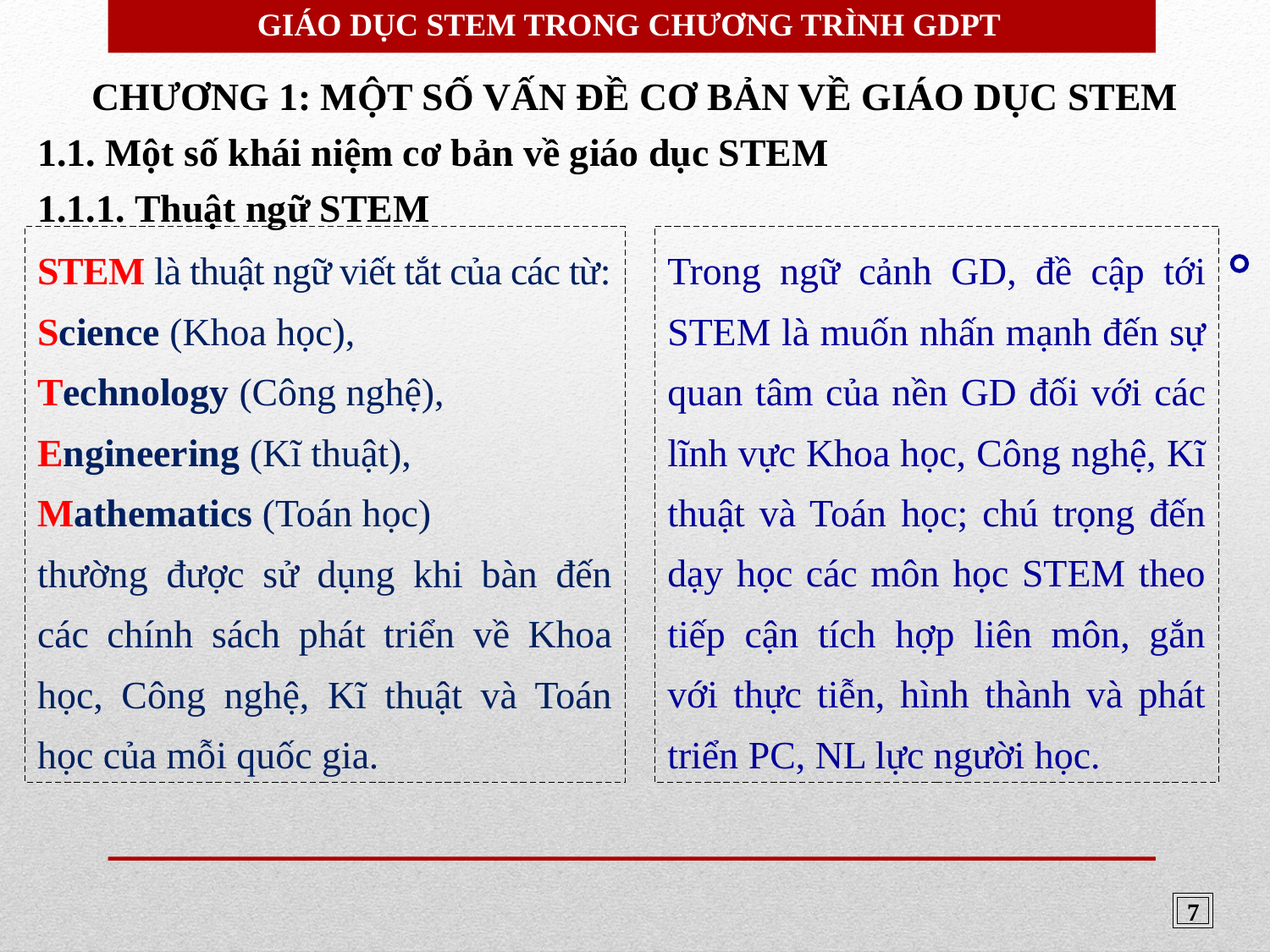

GIÁO DỤC STEM TRONG CHƯƠNG TRÌNH GDPT
CHƯƠNG 1: MỘT SỐ VẤN ĐỀ CƠ BẢN VỀ GIÁO DỤC STEM
1.1. Một số khái niệm cơ bản về giáo dục STEM
1.1.1. Thuật ngữ STEM

Trong ngữ cảnh GD, đề cập tới STEM là muốn nhấn mạnh đến sự quan tâm của nền GD đối với các lĩnh vực Khoa học, Công nghệ, Kĩ thuật và Toán học; chú trọng đến dạy học các môn học STEM theo tiếp cận tích hợp liên môn, gắn với thực tiễn, hình thành và phát triển PC, NL lực người học.
STEM là thuật ngữ viết tắt của các từ:
Science (Khoa học),
Technology (Công nghệ),
Engineering (Kĩ thuật),
Mathematics (Toán học)
thường được sử dụng khi bàn đến các chính sách phát triển về Khoa học, Công nghệ, Kĩ thuật và Toán học của mỗi quốc gia.

7